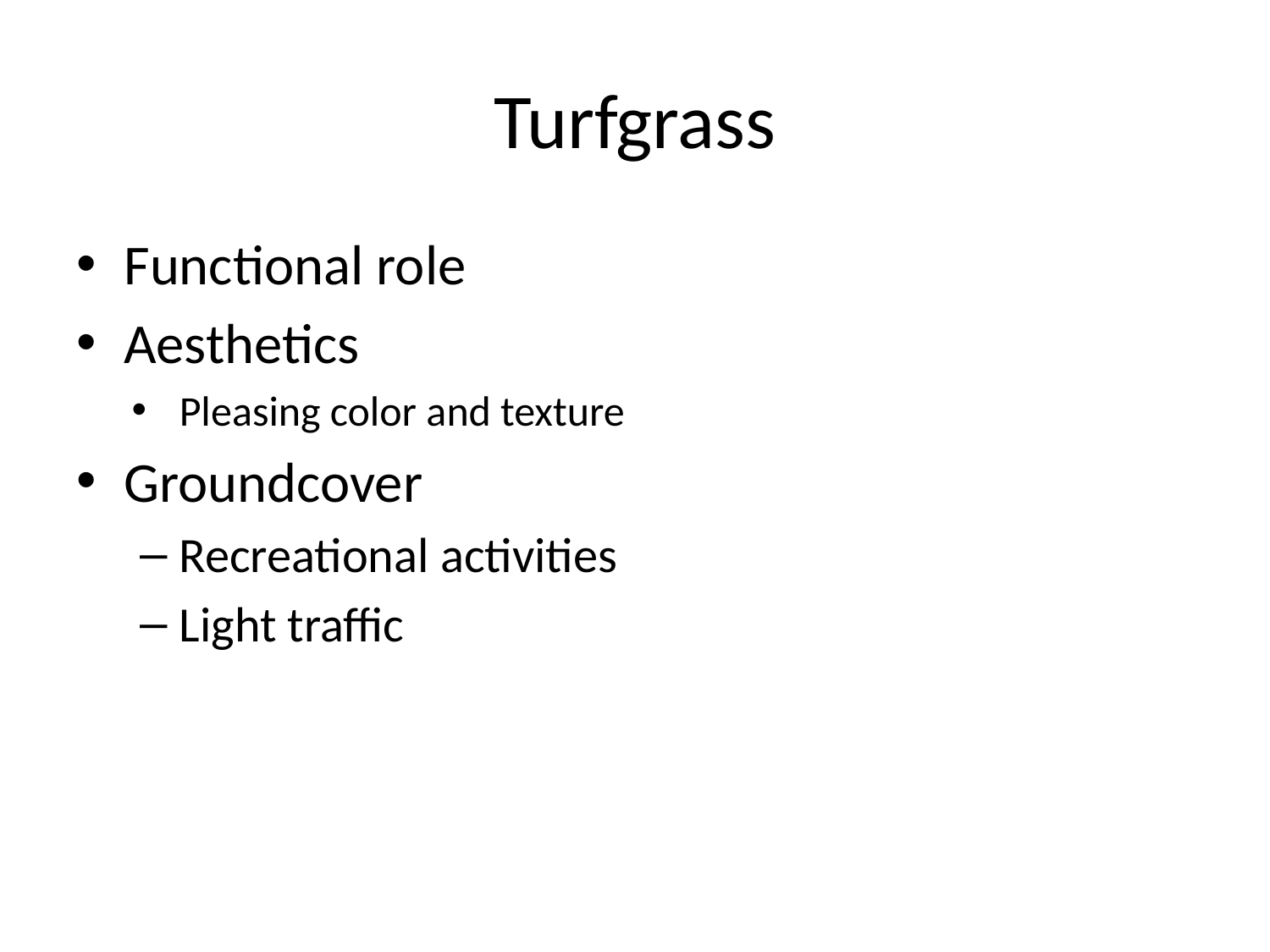

# Turfgrass
Functional role
Aesthetics
Pleasing color and texture
Groundcover
Recreational activities
Light traffic